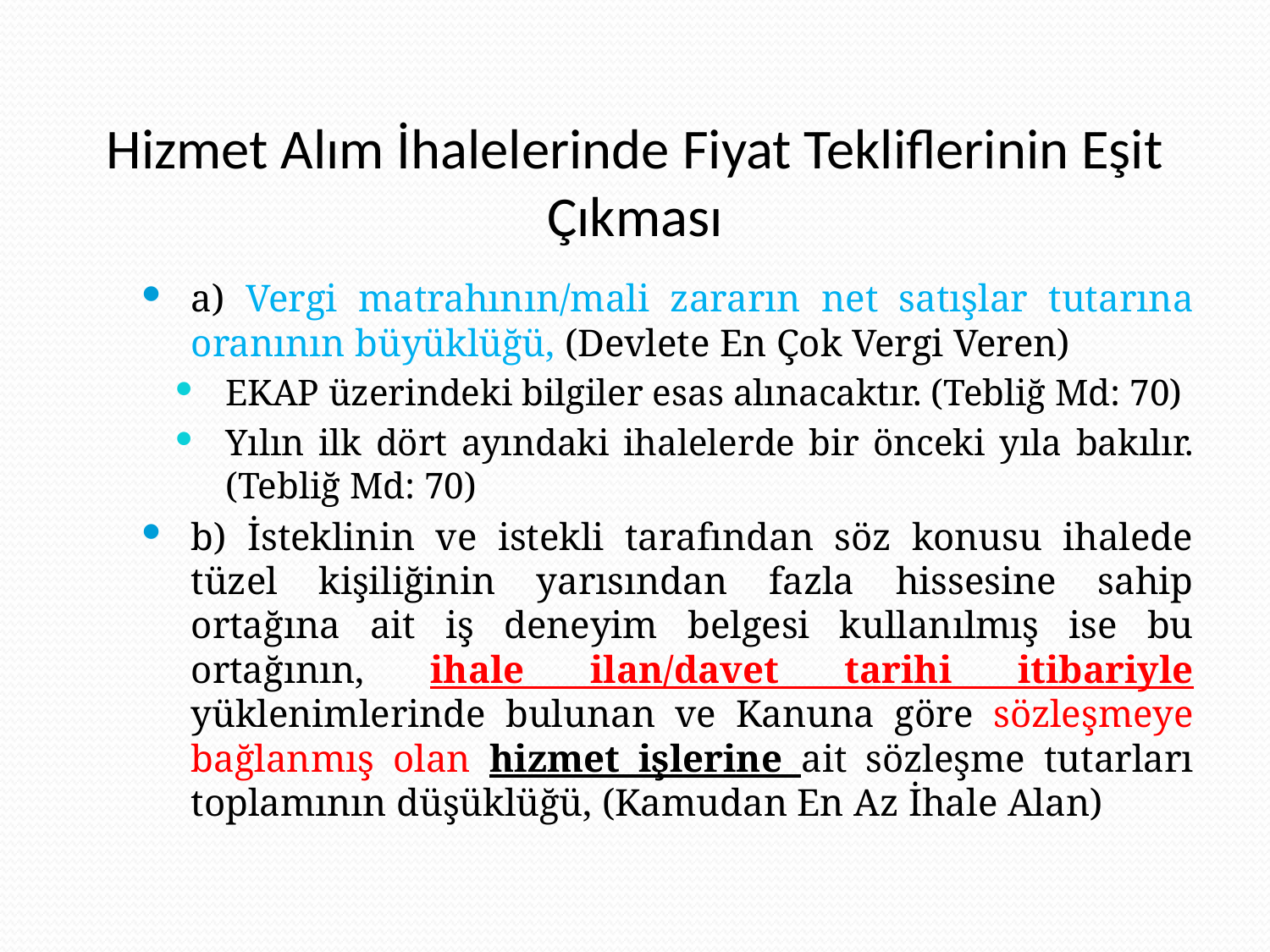

# Hizmet Alım İhalelerinde Fiyat Tekliflerinin Eşit Çıkması
a) Vergi matrahının/mali zararın net satışlar tutarına oranının büyüklüğü, (Devlete En Çok Vergi Veren)
EKAP üzerindeki bilgiler esas alınacaktır. (Tebliğ Md: 70)
Yılın ilk dört ayındaki ihalelerde bir önceki yıla bakılır. (Tebliğ Md: 70)
b) İsteklinin ve istekli tarafından söz konusu ihalede tüzel kişiliğinin yarısından fazla hissesine sahip ortağına ait iş deneyim belgesi kullanılmış ise bu ortağının, ihale ilan/davet tarihi itibariyle yüklenimlerinde bulunan ve Kanuna göre sözleşmeye bağlanmış olan hizmet işlerine ait sözleşme tutarları toplamının düşüklüğü, (Kamudan En Az İhale Alan)